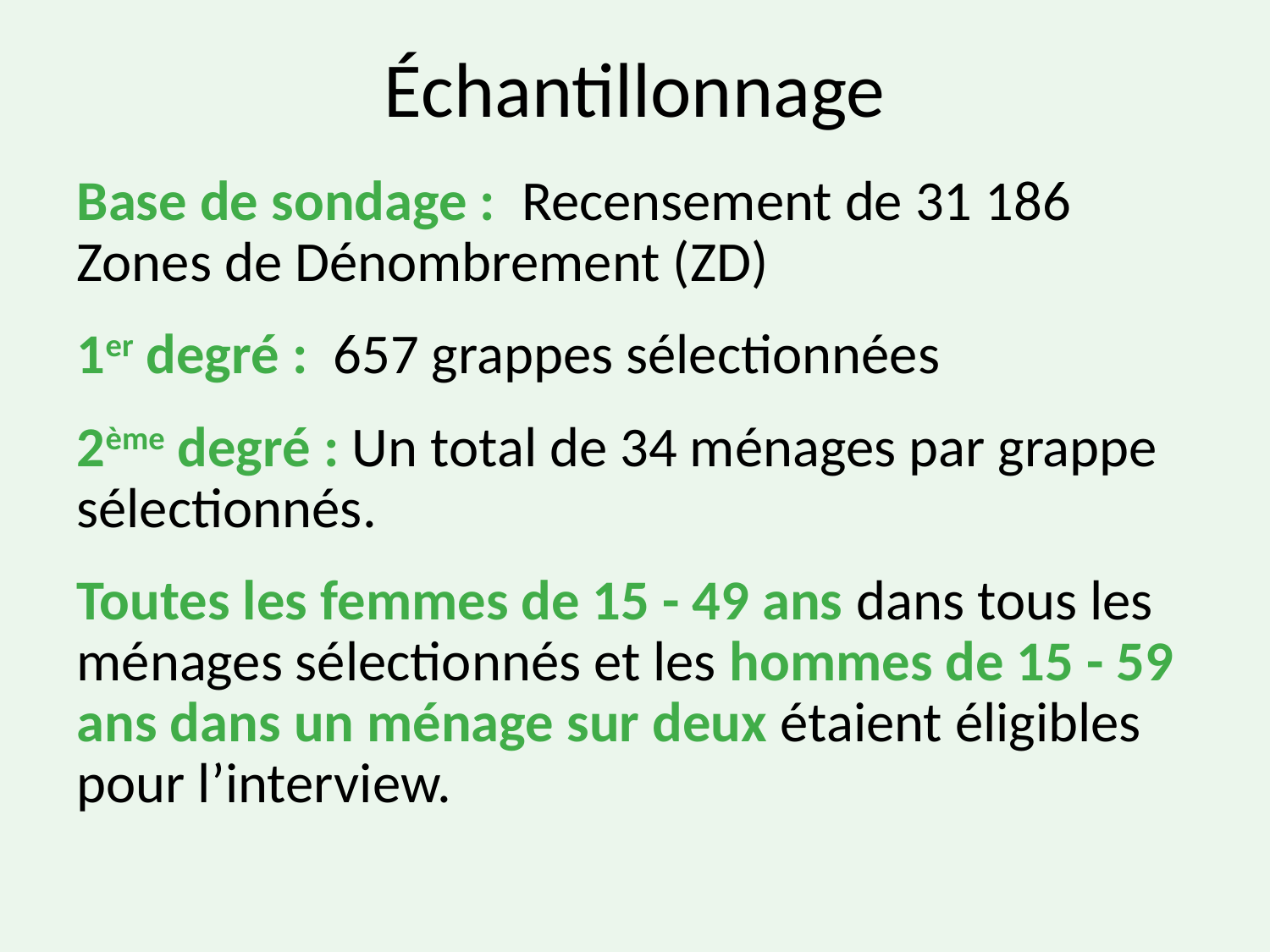

# Échantillonnage
Base de sondage :  Recensement de 31 186 Zones de Dénombrement (ZD)
1er degré :  657 grappes sélectionnées
2ème degré : Un total de 34 ménages par grappe sélectionnés.
Toutes les femmes de 15 - 49 ans dans tous les ménages sélectionnés et les hommes de 15 - 59 ans dans un ménage sur deux étaient éligibles pour l’interview.